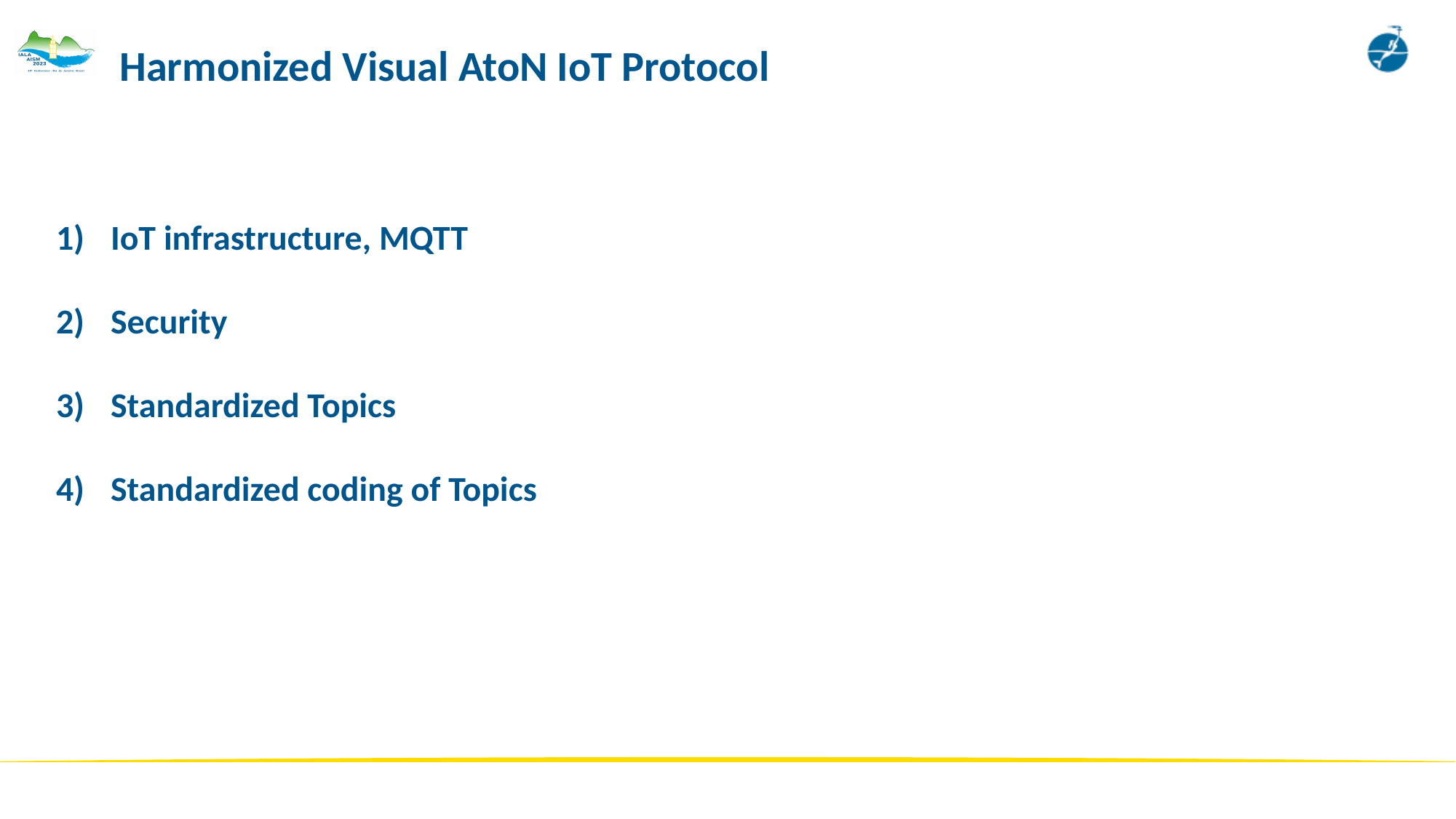

Harmonized Visual AtoN IoT Protocol
IoT infrastructure, MQTT

Security

Standardized Topics

Standardized coding of Topics